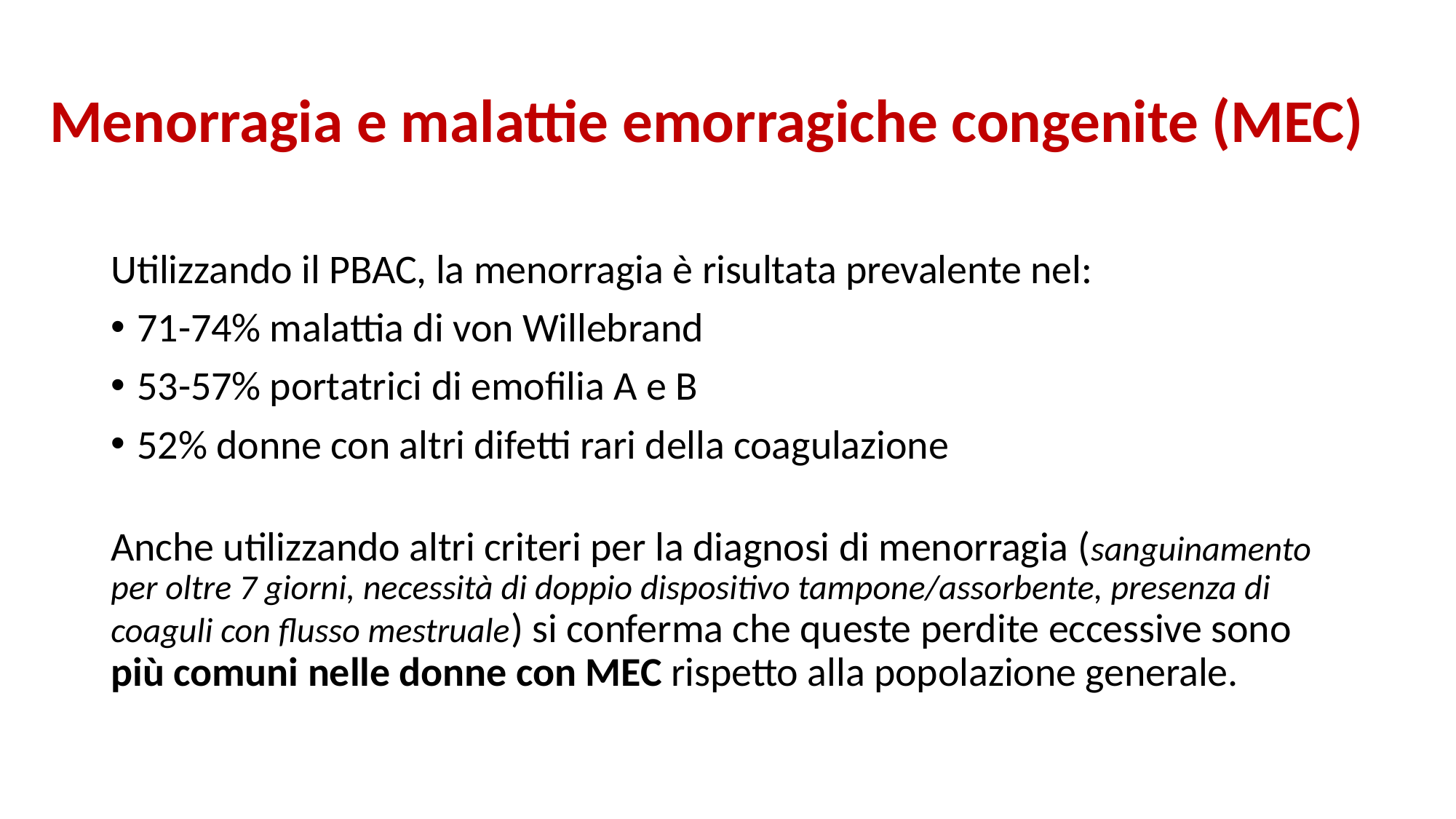

# Menorragia e malattie emorragiche congenite (MEC)
Utilizzando il PBAC, la menorragia è risultata prevalente nel:
71-74% malattia di von Willebrand
53-57% portatrici di emofilia A e B
52% donne con altri difetti rari della coagulazione
Anche utilizzando altri criteri per la diagnosi di menorragia (sanguinamento per oltre 7 giorni, necessità di doppio dispositivo tampone/assorbente, presenza di coaguli con flusso mestruale) si conferma che queste perdite eccessive sono più comuni nelle donne con MEC rispetto alla popolazione generale.